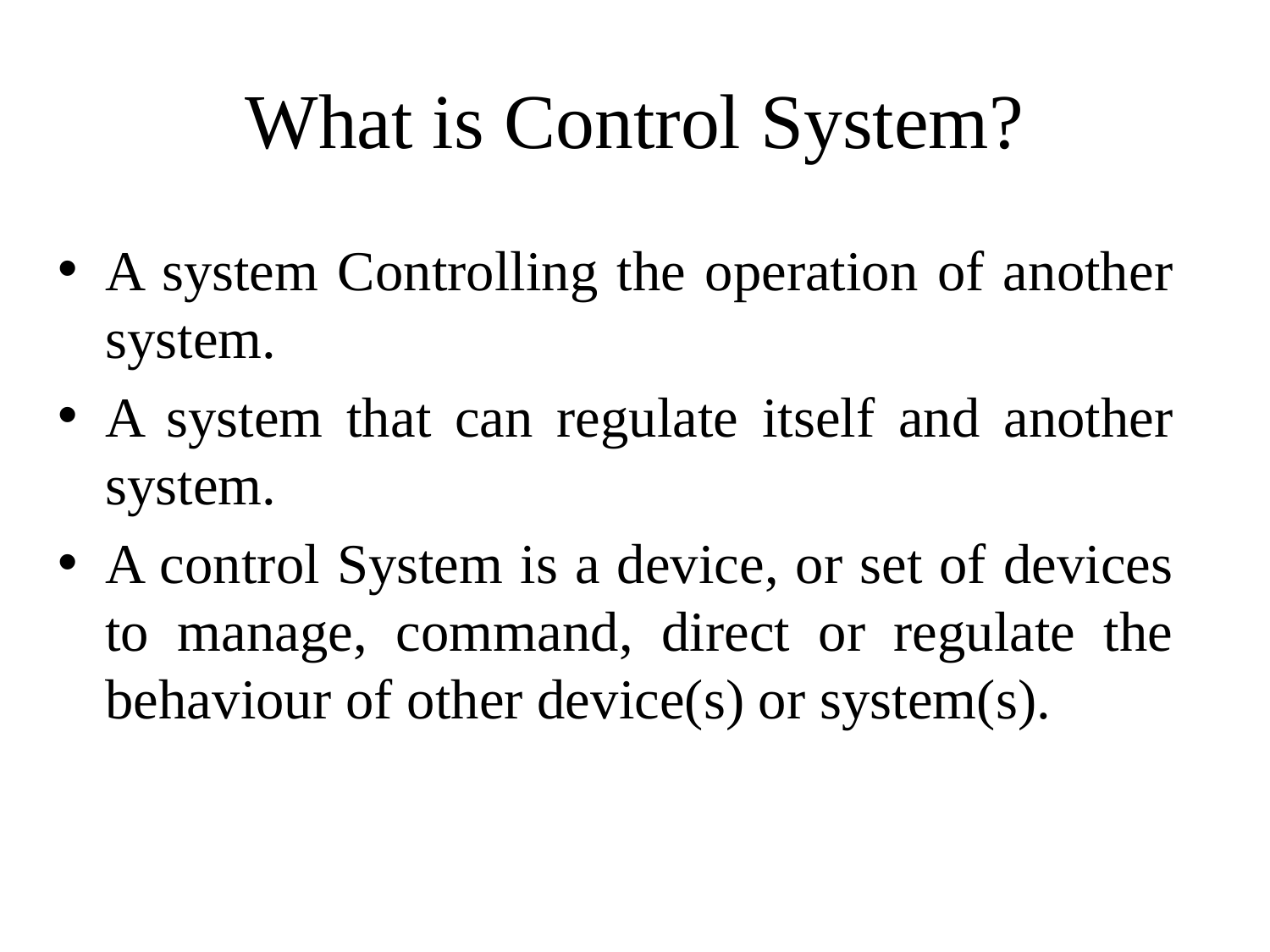

# What is Control System?
A system Controlling the operation of another system.
A system that can regulate itself and another system.
A control System is a device, or set of devices to manage, command, direct or regulate the behaviour of other device(s) or system(s).